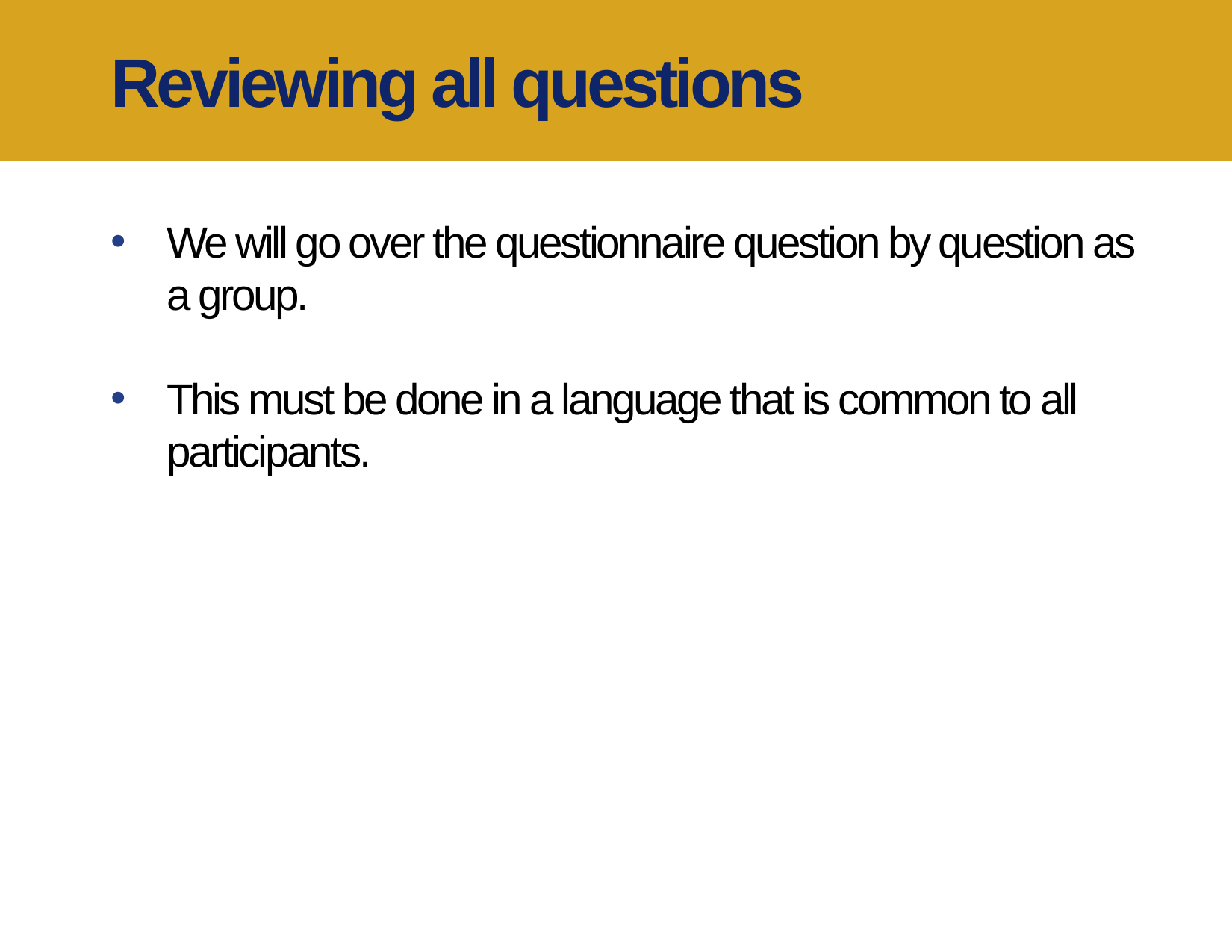

Reviewing all questions
We will go over the questionnaire question by question as a group.

This must be done in a language that is common to all participants.